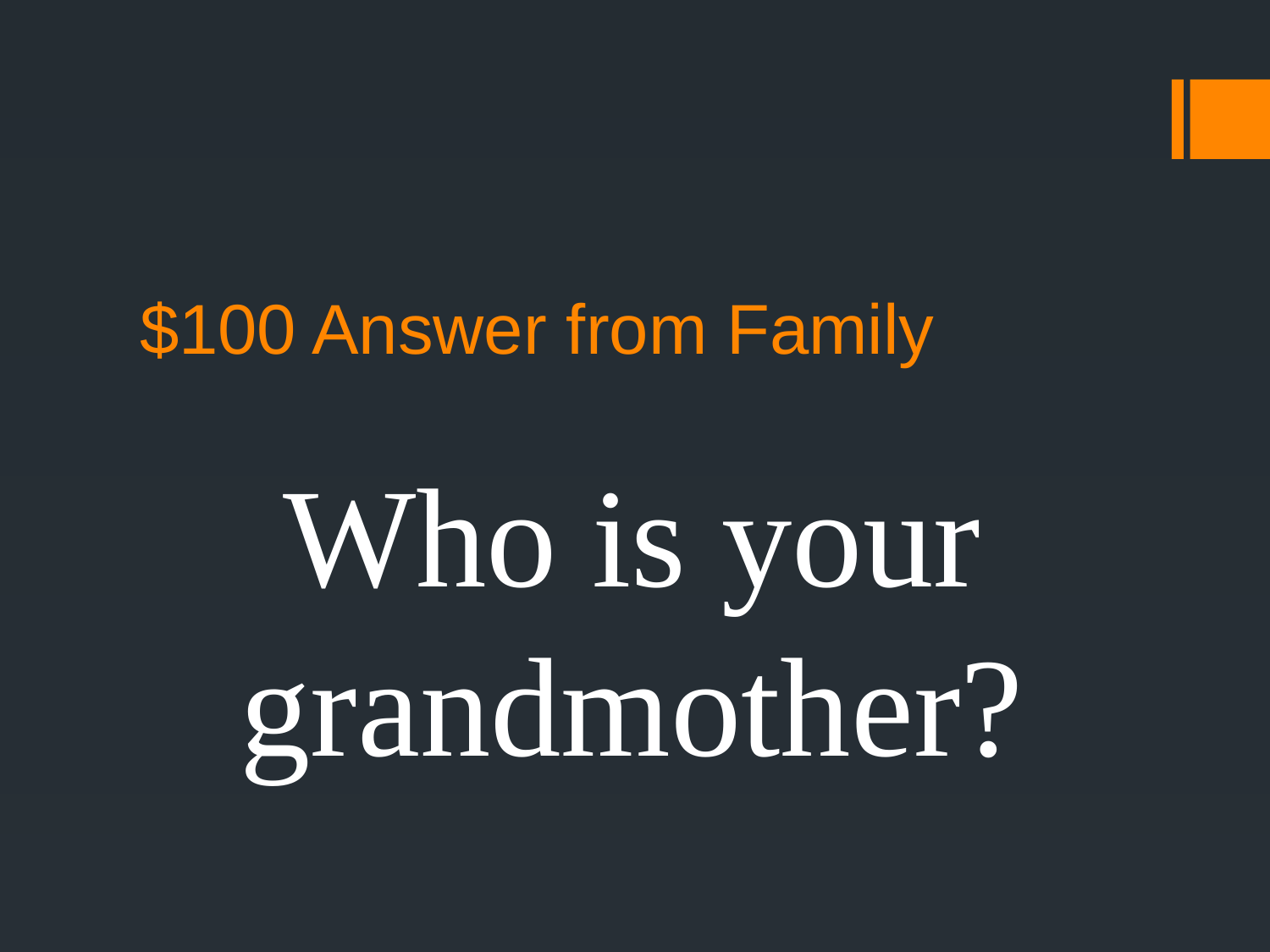

# $100 Answer from Family
Who is your
grandmother?